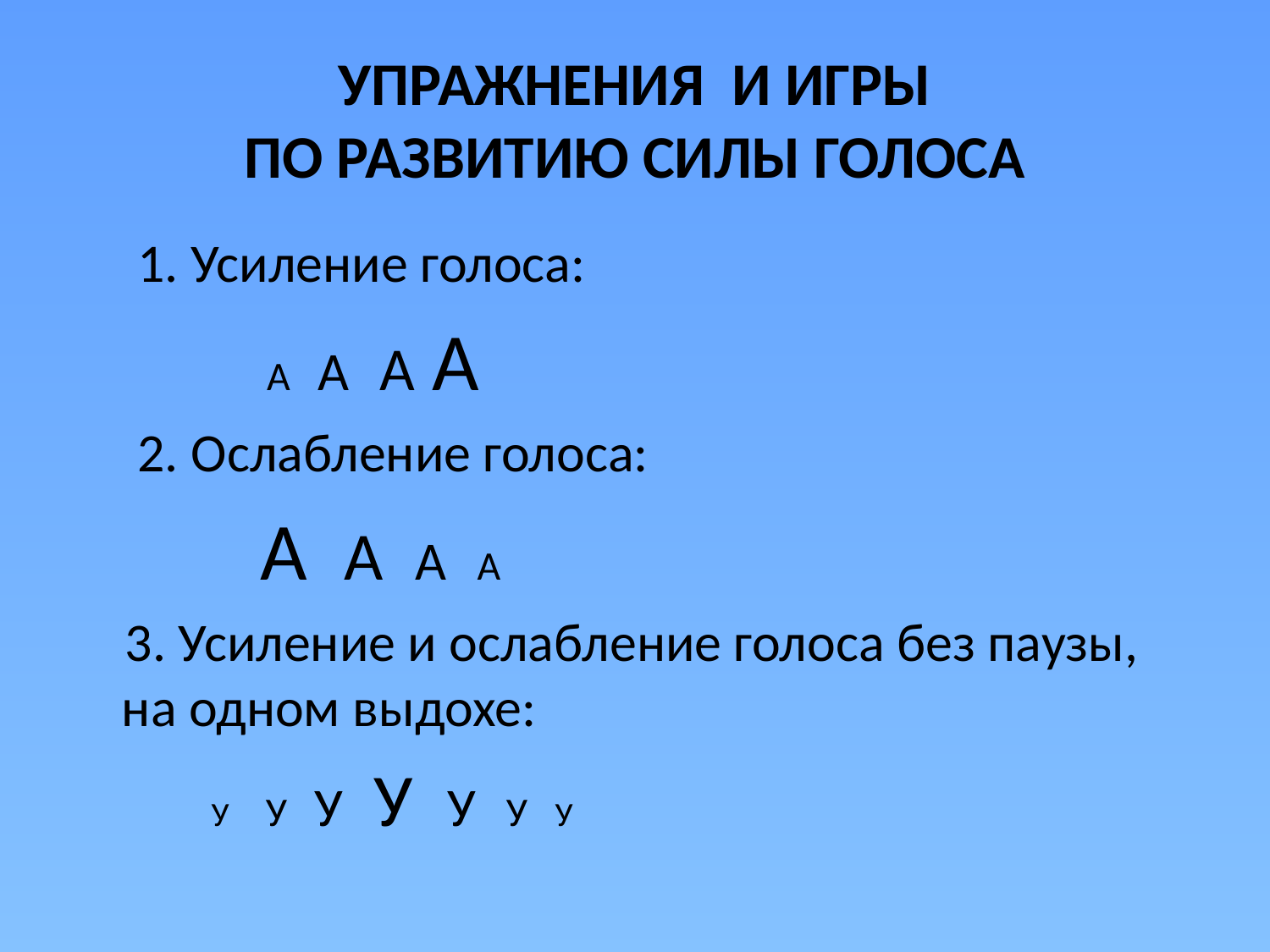

# УПРАЖНЕНИЯ  И ИГРЫ ПО РАЗВИТИЮ СИЛЫ ГОЛОСА
     1. Усиление голоса:
                  А  А  А А
     2. Ослабление голоса:
               А  А  А  А
    3. Усиление и ослабление голоса без паузы, на одном выдохе:
           У   У  У  У  У  У  У